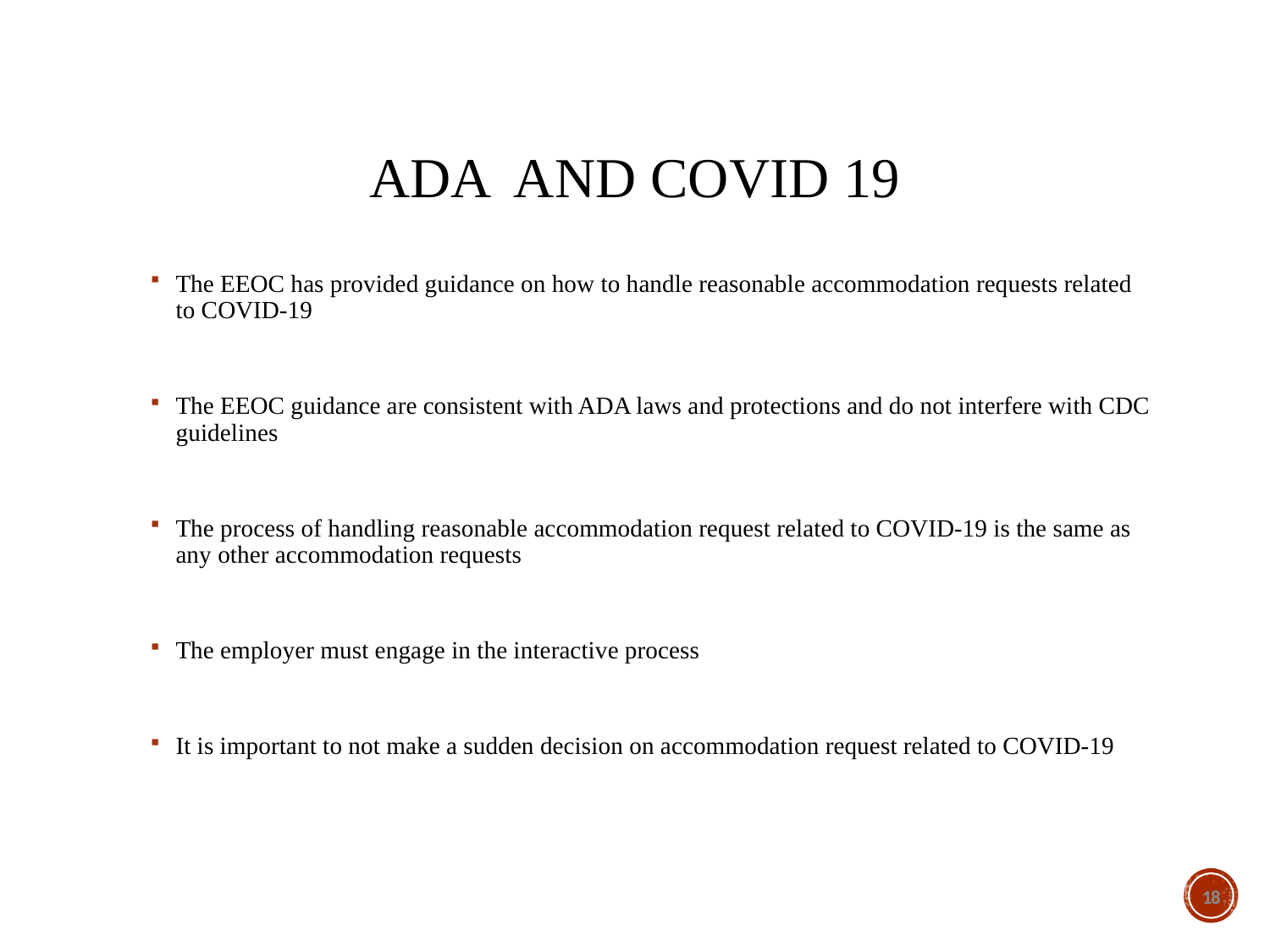

# ADA  AND COVID 19
The EEOC has provided guidance on how to handle reasonable accommodation requests related to COVID-19

The EEOC guidance are consistent with ADA laws and protections and do not interfere with CDC guidelines

The process of handling reasonable accommodation request related to COVID-19 is the same as any other accommodation requests

The employer must engage in the interactive process

It is important to not make a sudden decision on accommodation request related to COVID-19

18